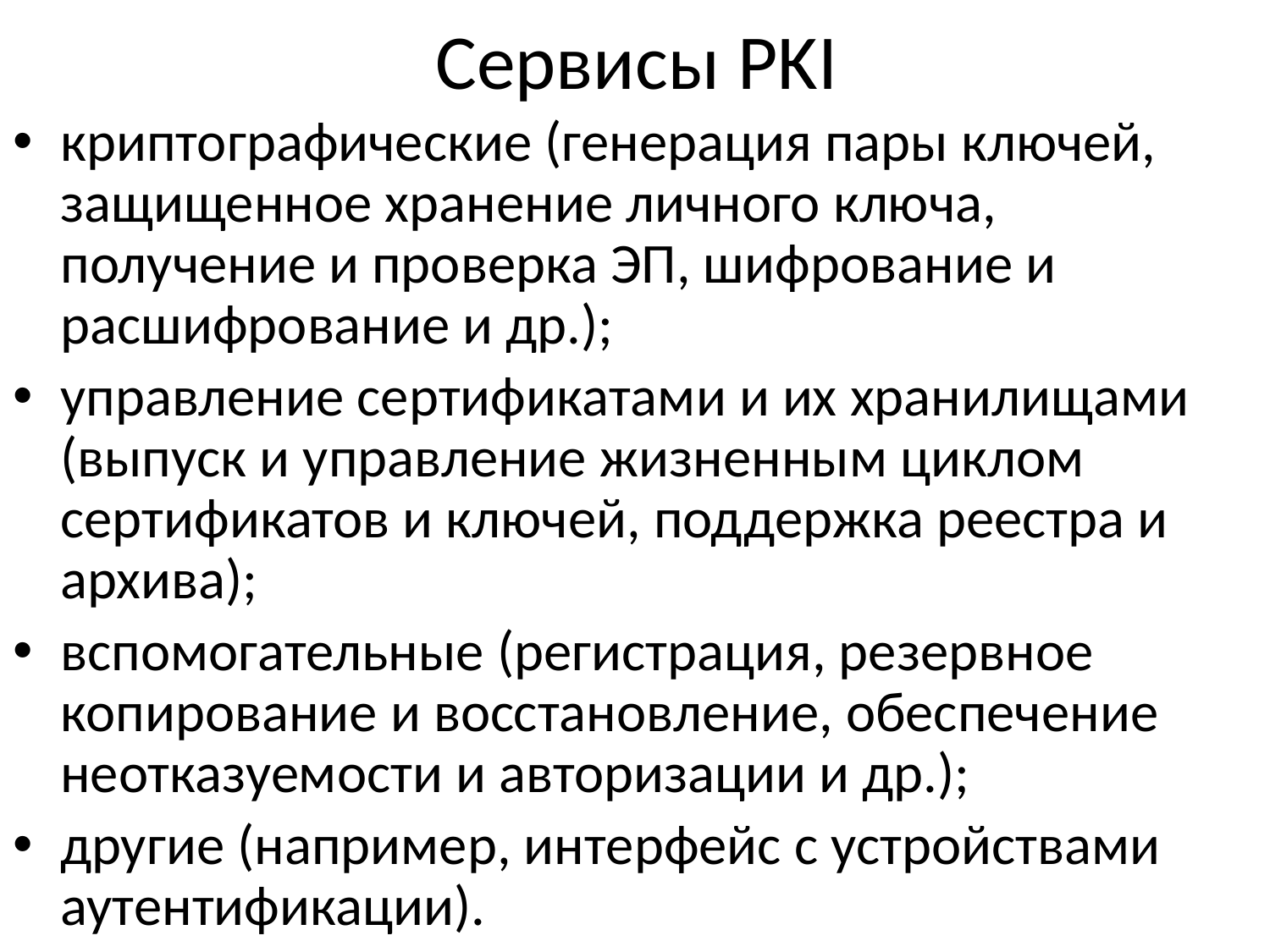

# Сервисы PKI
криптографические (генерация пары ключей, защищенное хранение личного ключа, получение и проверка ЭП, шифрование и расшифрование и др.);
управление сертификатами и их хранилищами (выпуск и управление жизненным циклом сертификатов и ключей, поддержка реестра и архива);
вспомогательные (регистрация, резервное копирование и восстановление, обеспечение неотказуемости и авторизации и др.);
другие (например, интерфейс с устройствами аутентификации).